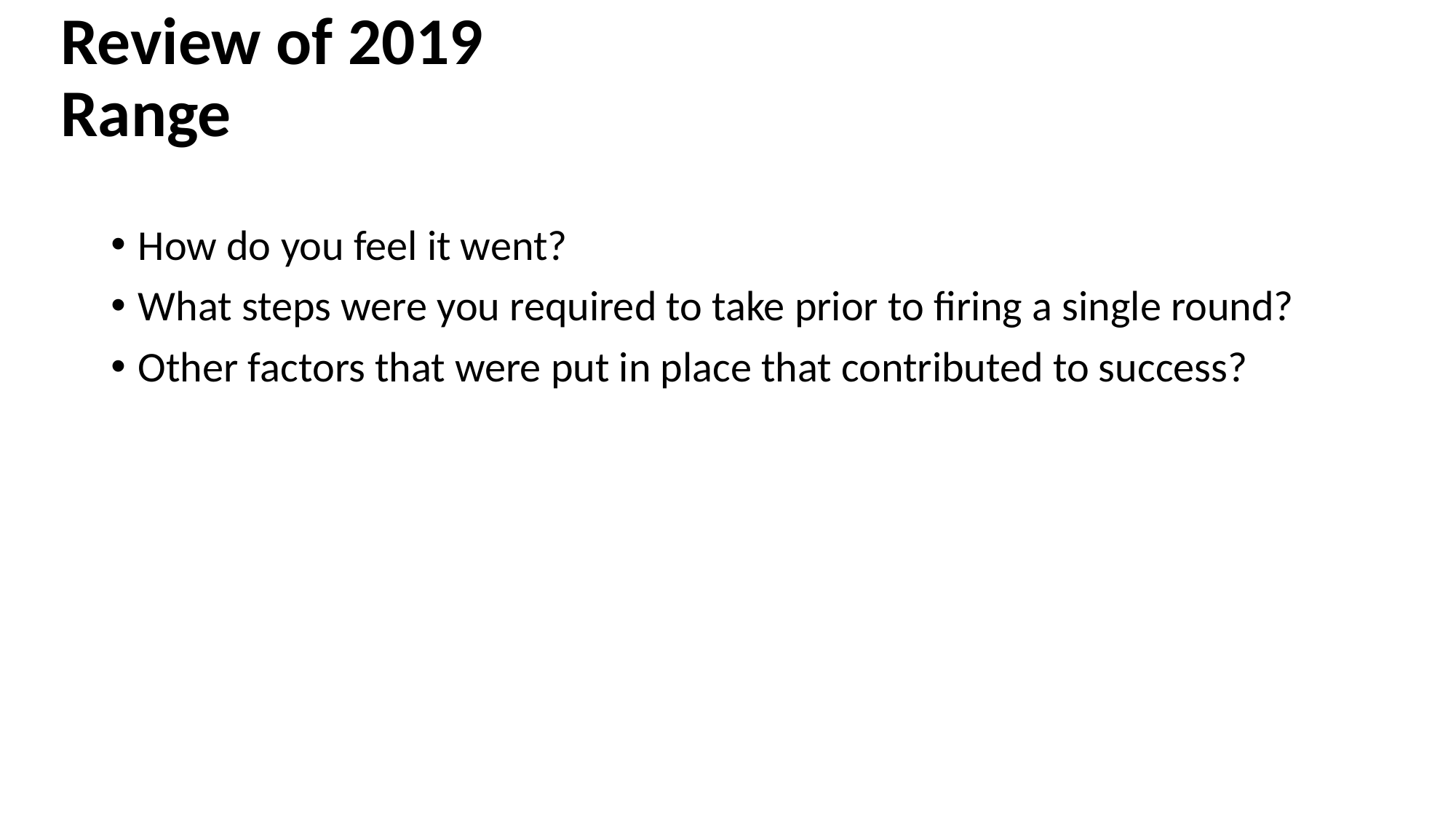

# Review of 2019 Range
How do you feel it went?
What steps were you required to take prior to firing a single round?
Other factors that were put in place that contributed to success?